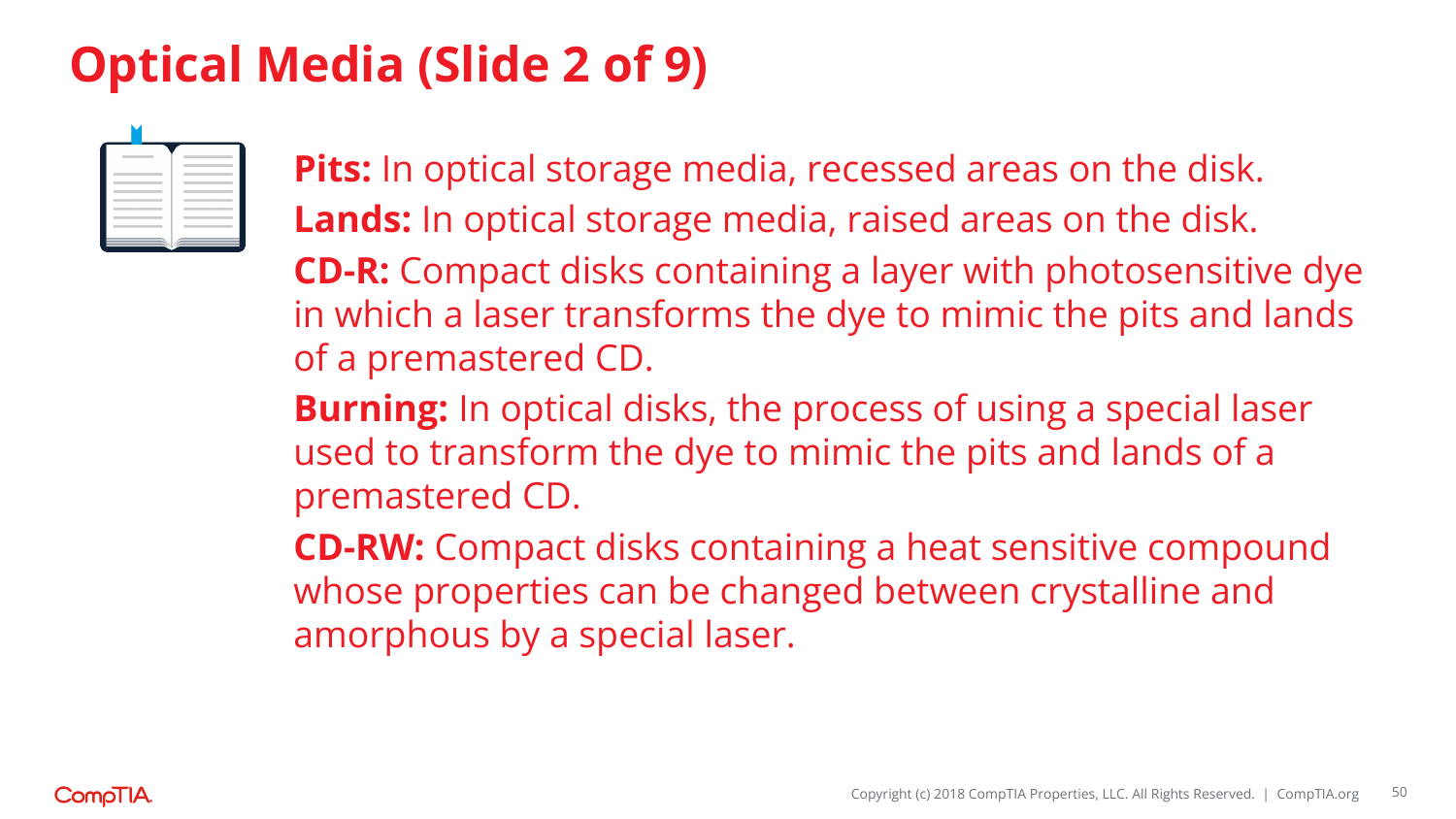

# Optical Media (Slide 2 of 9)
Pits: In optical storage media, recessed areas on the disk.
Lands: In optical storage media, raised areas on the disk.
CD-R: Compact disks containing a layer with photosensitive dye in which a laser transforms the dye to mimic the pits and lands of a premastered CD.
Burning: In optical disks, the process of using a special laser used to transform the dye to mimic the pits and lands of a premastered CD.
CD-RW: Compact disks containing a heat sensitive compound whose properties can be changed between crystalline and amorphous by a special laser.
50